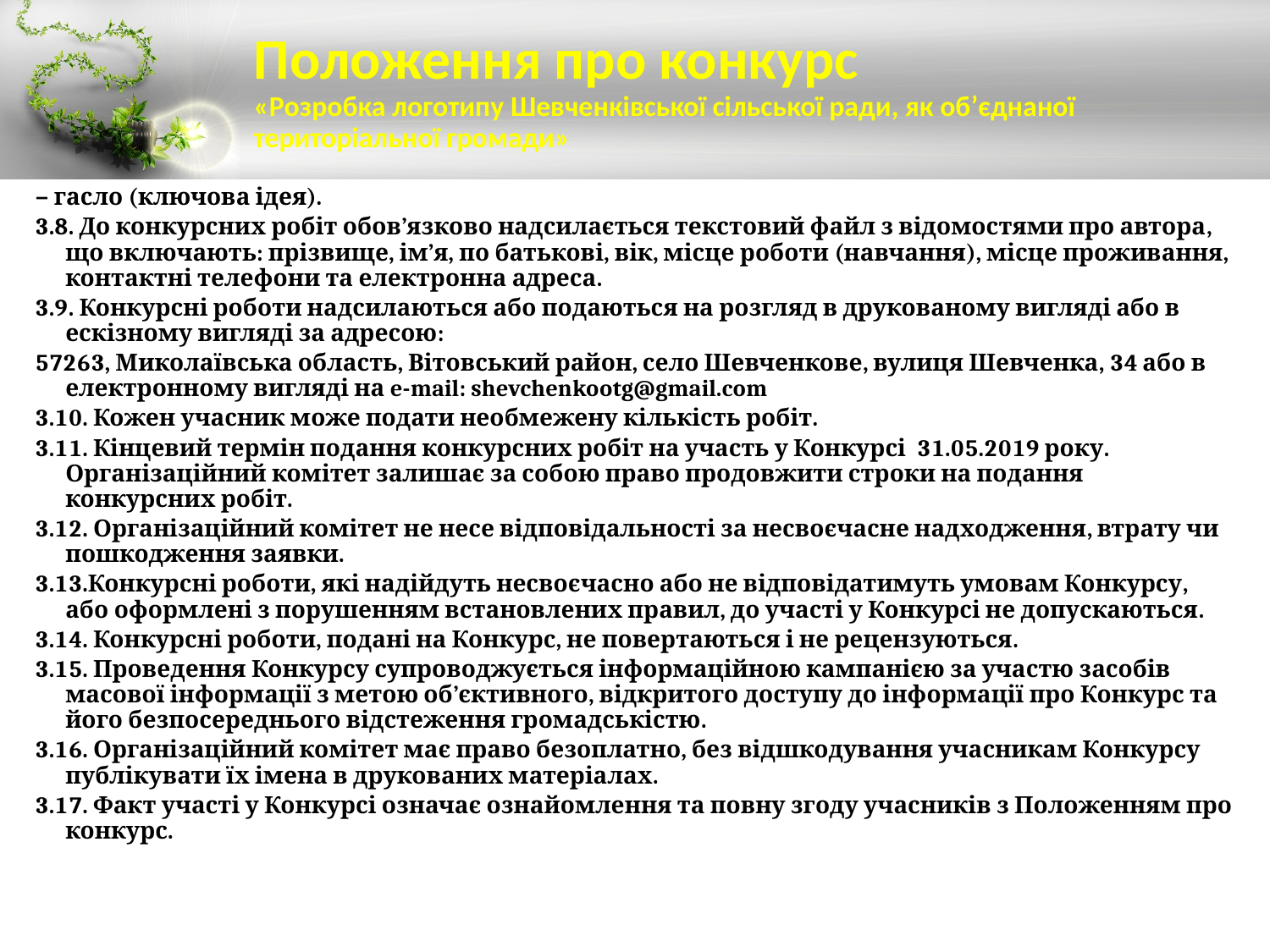

# Положення про конкурс                     «Розробка логотипу Шевченківської сільської ради, як об’єднаної територіальної громади»
− гасло (ключова ідея).
3.8. До конкурсних робіт обов’язково надсилається текстовий файл з відомостями про автора, що включають: прізвище, ім’я, по батькові, вік, місце роботи (навчання), місце проживання, контактні телефони та електронна адреса.
3.9. Конкурсні роботи надсилаються або подаються на розгляд в друкованому вигляді або в ескізному вигляді за адресою:
57263, Миколаївська область, Вітовський район, село Шевченкове, вулиця Шевченка, 34 або в електронному вигляді на e-mail: shevchenkootg@gmail.com
3.10. Кожен учасник може подати необмежену кількість робіт.
3.11. Кінцевий термін подання конкурсних робіт на участь у Конкурсі  31.05.2019 року. Організаційний комітет залишає за собою право продовжити строки на подання конкурсних робіт.
3.12. Організаційний комітет не несе відповідальності за несвоєчасне надходження, втрату чи пошкодження заявки.
3.13.Конкурсні роботи, які надійдуть несвоєчасно або не відповідатимуть умовам Конкурсу, або оформлені з порушенням встановлених правил, до участі у Конкурсі не допускаються.
3.14. Конкурсні роботи, подані на Конкурс, не повертаються і не рецензуються.
3.15. Проведення Конкурсу супроводжується інформаційною кампанією за участю засобів масової інформації з метою об’єктивного, відкритого доступу до інформації про Конкурс та його безпосереднього відстеження громадськістю.
3.16. Організаційний комітет має право безоплатно, без відшкодування учасникам Конкурсу публікувати їх імена в друкованих матеріалах.
3.17. Факт участі у Конкурсі означає ознайомлення та повну згоду учасників з Положенням про конкурс.